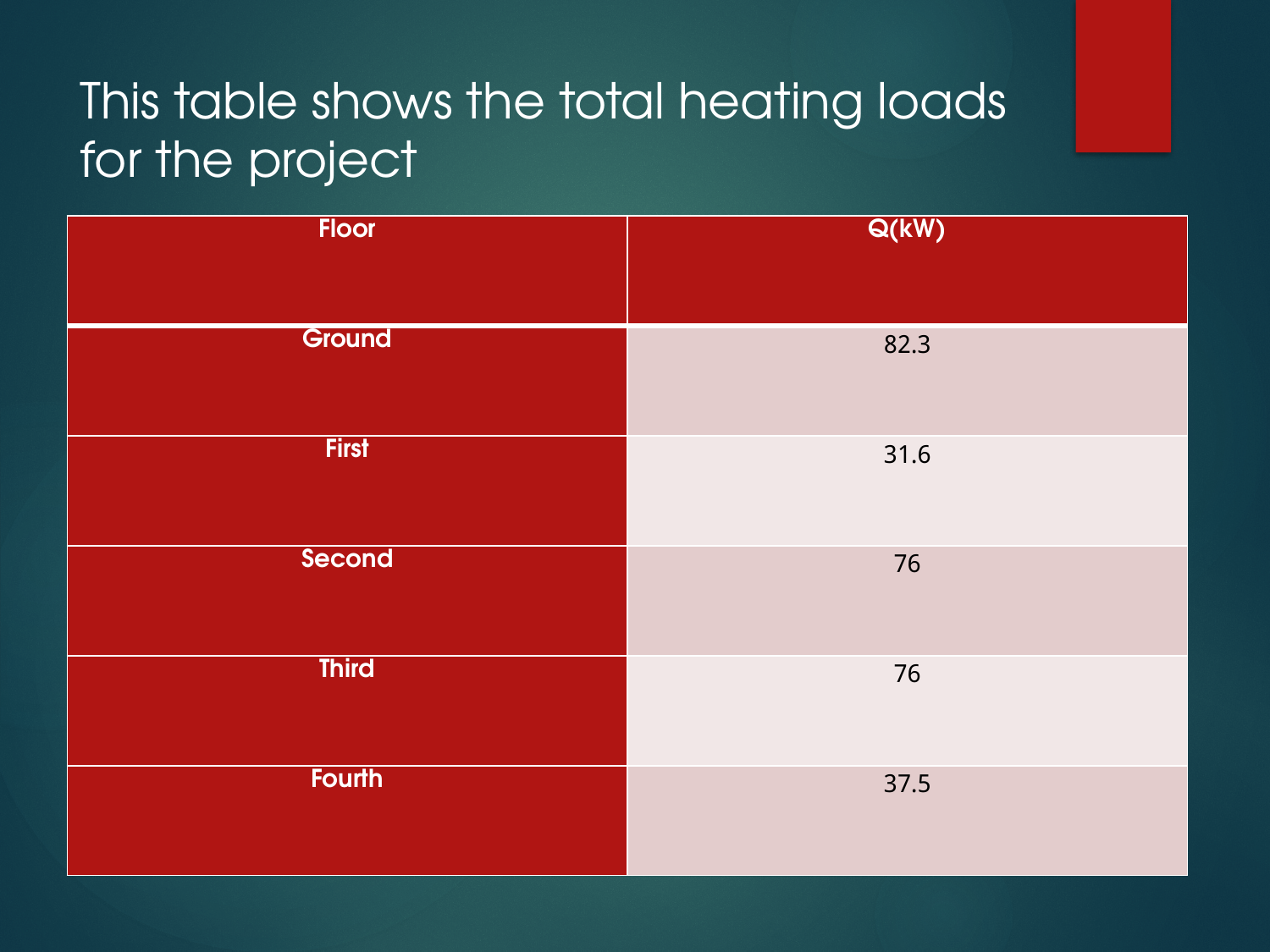

# This table shows the total heating loads for the project
| Floor | Q(kW) |
| --- | --- |
| Ground | 82.3 |
| First | 31.6 |
| Second | 76 |
| Third | 76 |
| Fourth | 37.5 |